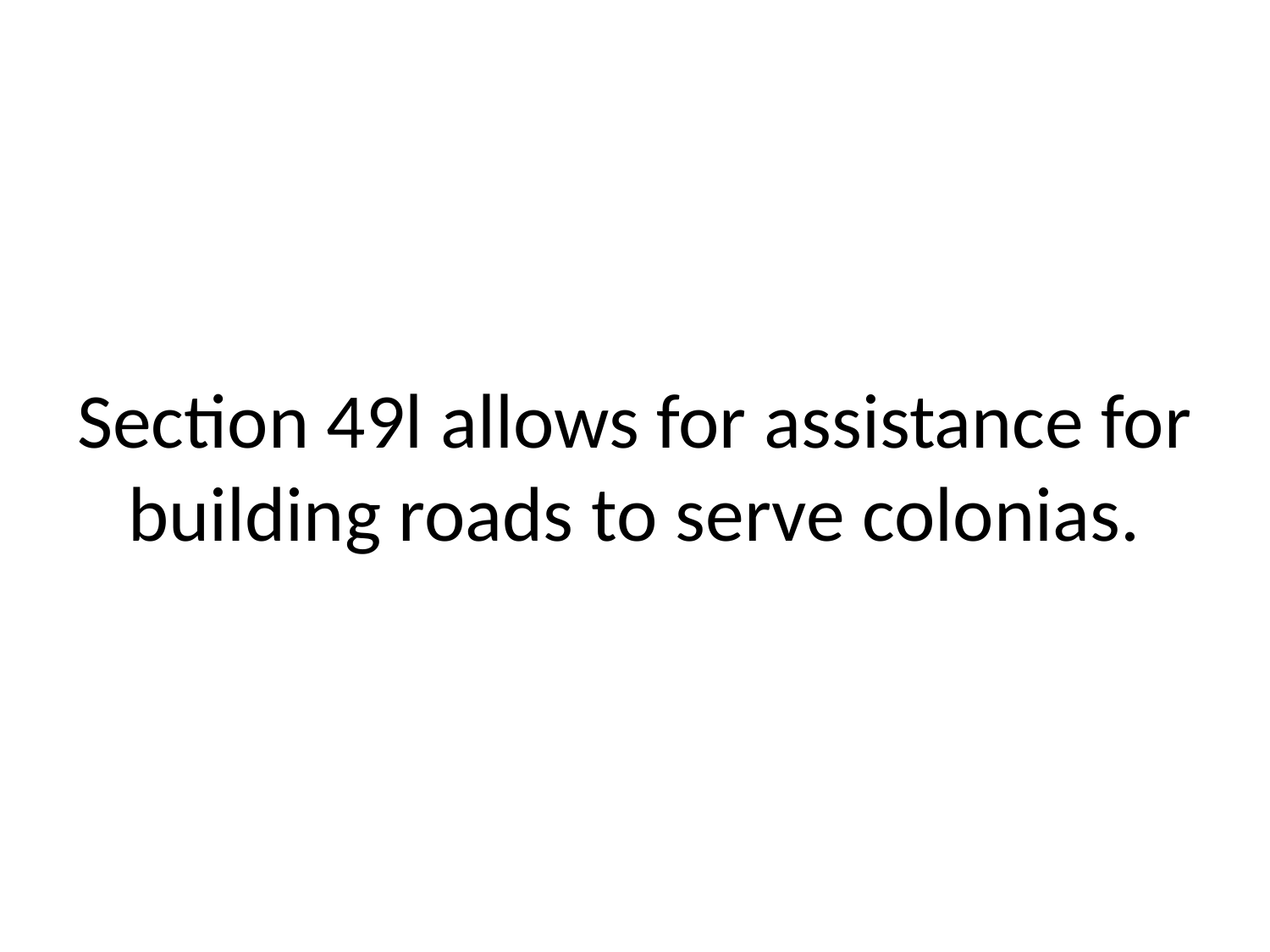

# Section 49l allows for assistance for building roads to serve colonias.